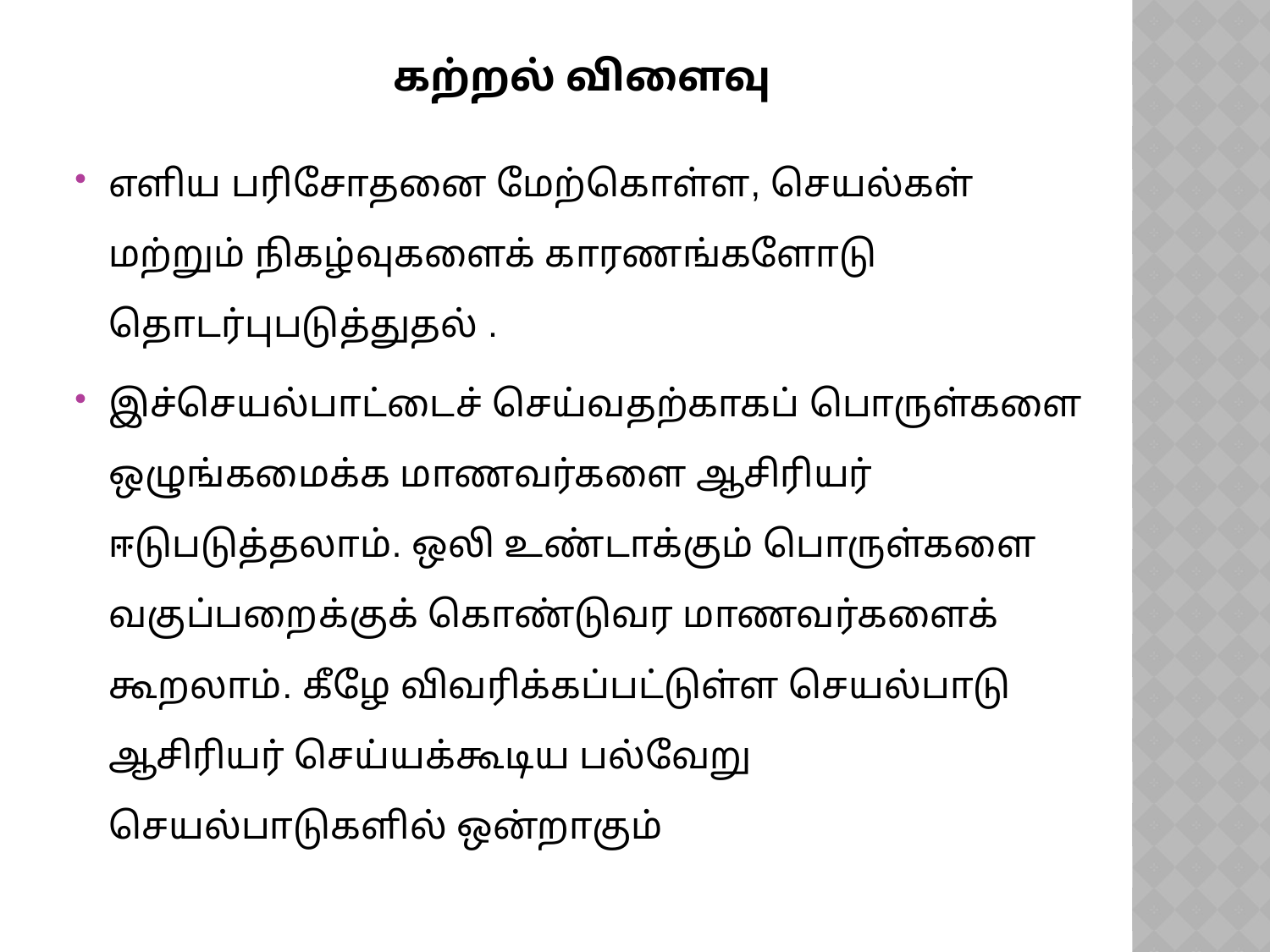

# கற்றல் விளைவு
எளிய பரிசோதனை மேற்கொள்ள, செயல்கள் மற்றும் நிகழ்வுகளைக் காரணங்களோடு தொடர்புபடுத்துதல் .
இச்செயல்பாட்டைச் செய்வதற்காகப் பொருள்களை ஒழுங்கமைக்க மாணவர்களை ஆசிரியர் ஈடுபடுத்தலாம். ஒலி உண்டாக்கும் பொருள்களை வகுப்பறைக்குக் கொண்டுவர மாணவர்களைக் கூறலாம். கீழே விவரிக்கப்பட்டுள்ள செயல்பாடு ஆசிரியர் செய்யக்கூடிய பல்வேறு செயல்பாடுகளில் ஒன்றாகும்